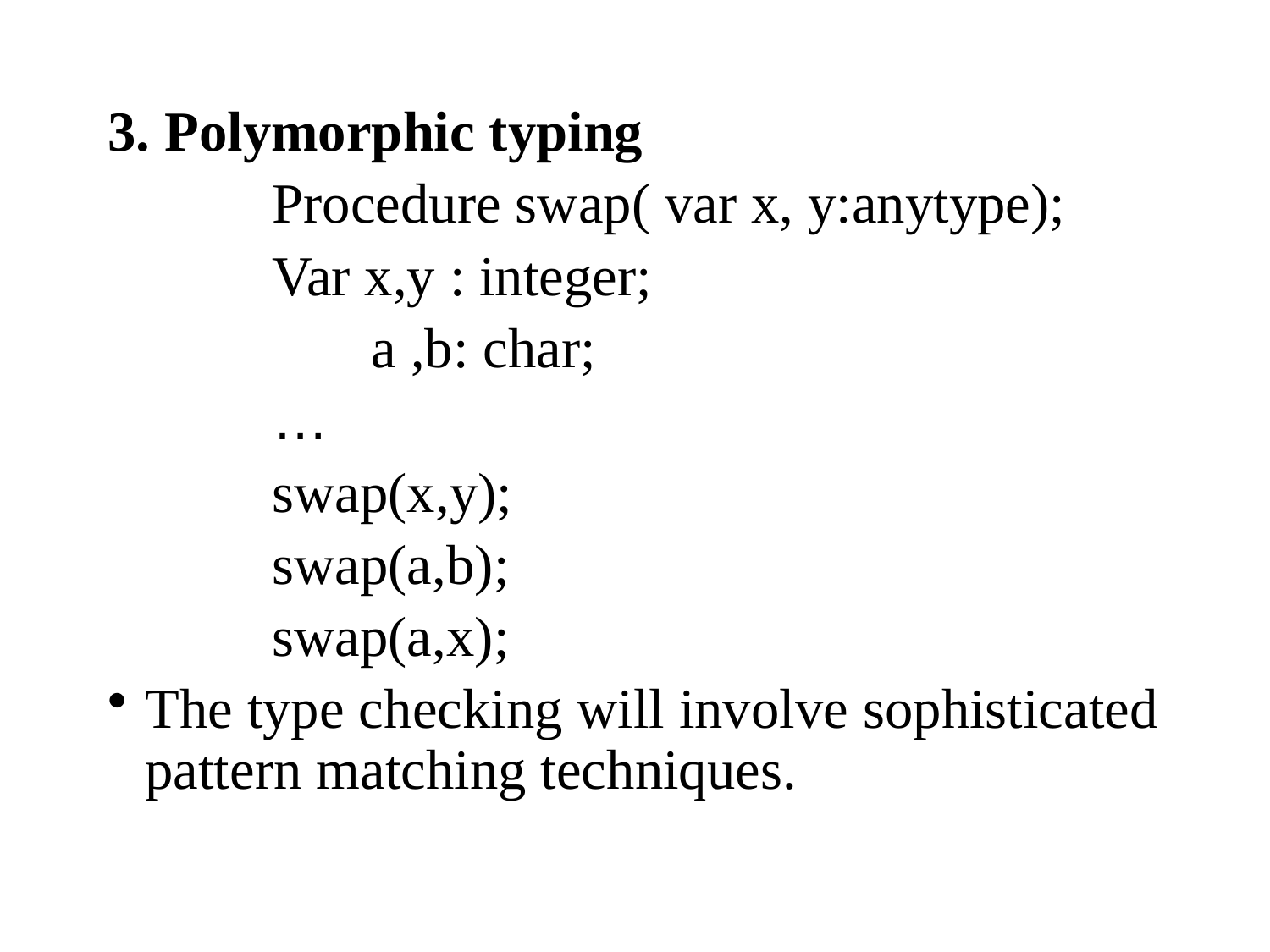

3. Polymorphic typing
		Procedure swap( var x, y:anytype);
		Var x,y : integer;
		       a ,b: char;
		…
		swap(x,y);
		swap(a,b);
		swap(a,x);
The type checking will involve sophisticated pattern matching techniques.